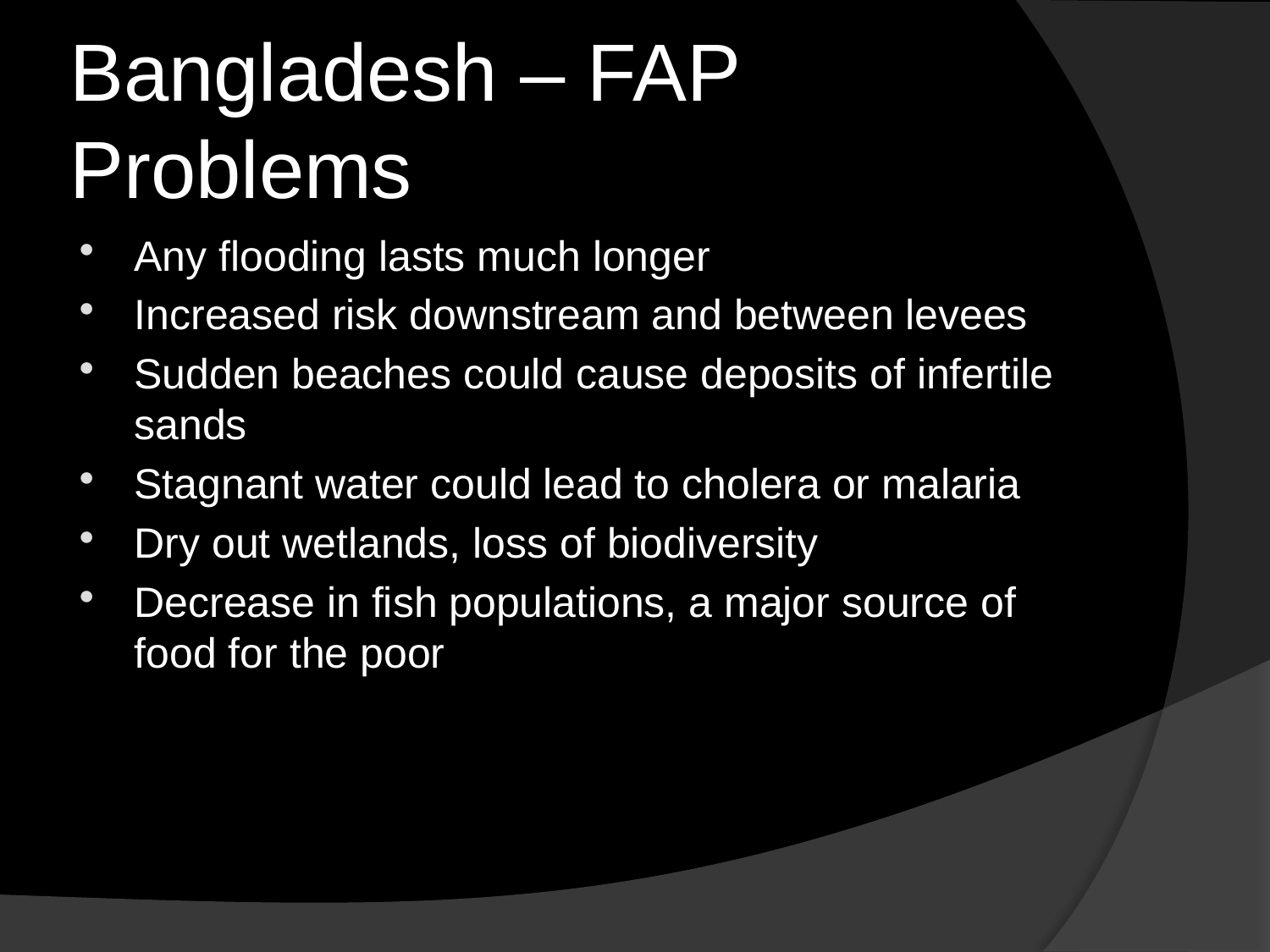

# Bangladesh – FAP Problems
Any flooding lasts much longer
Increased risk downstream and between levees
Sudden beaches could cause deposits of infertile sands
Stagnant water could lead to cholera or malaria
Dry out wetlands, loss of biodiversity
Decrease in fish populations, a major source of food for the poor